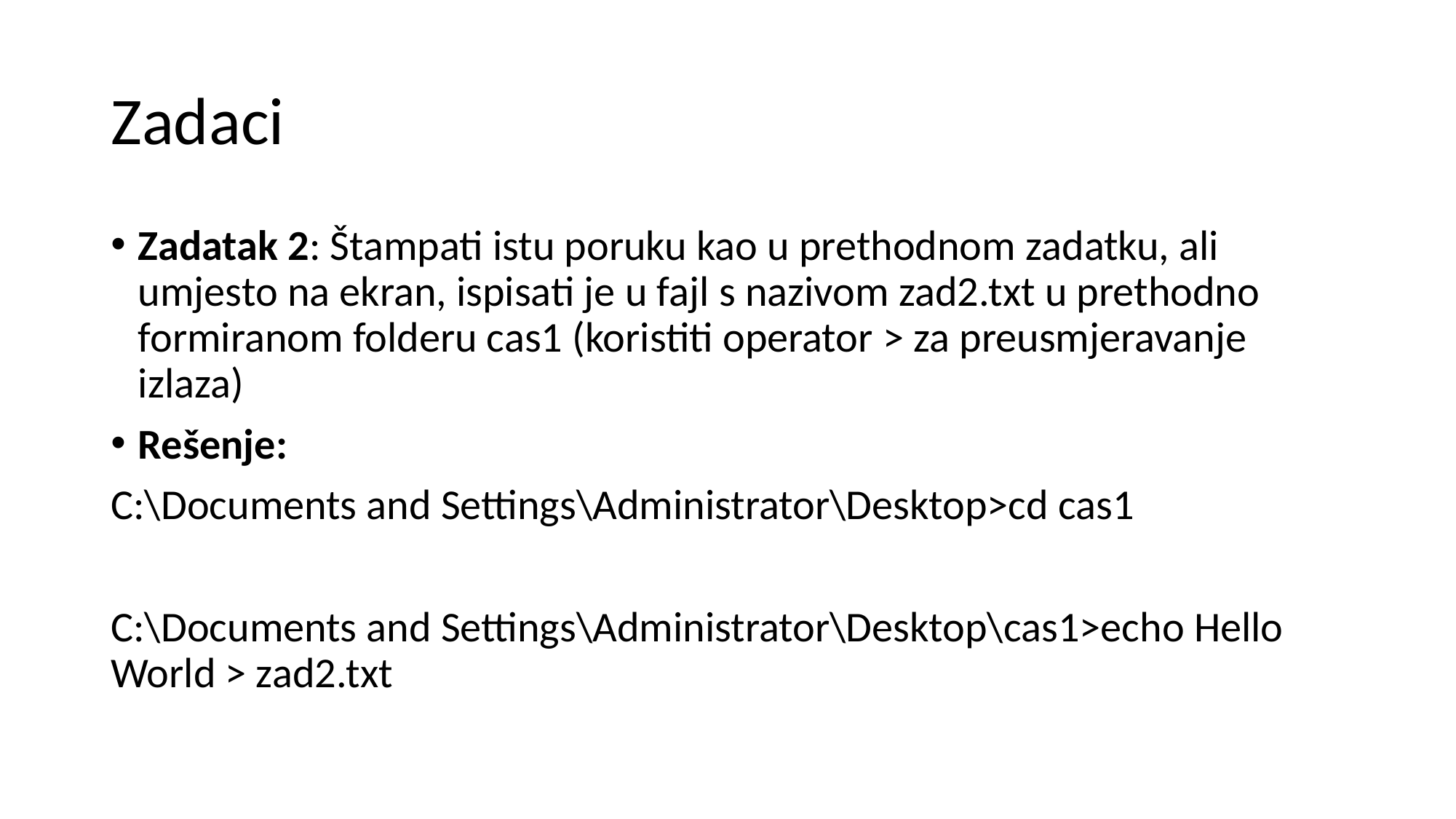

# Zadaci
Zadatak 2: Štampati istu poruku kao u prethodnom zadatku, ali umjesto na ekran, ispisati je u fajl s nazivom zad2.txt u prethodno formiranom folderu cas1 (koristiti operator > za preusmjeravanje izlaza)
Rešenje:
C:\Documents and Settings\Administrator\Desktop>cd cas1

C:\Documents and Settings\Administrator\Desktop\cas1>echo Hello World > zad2.txt